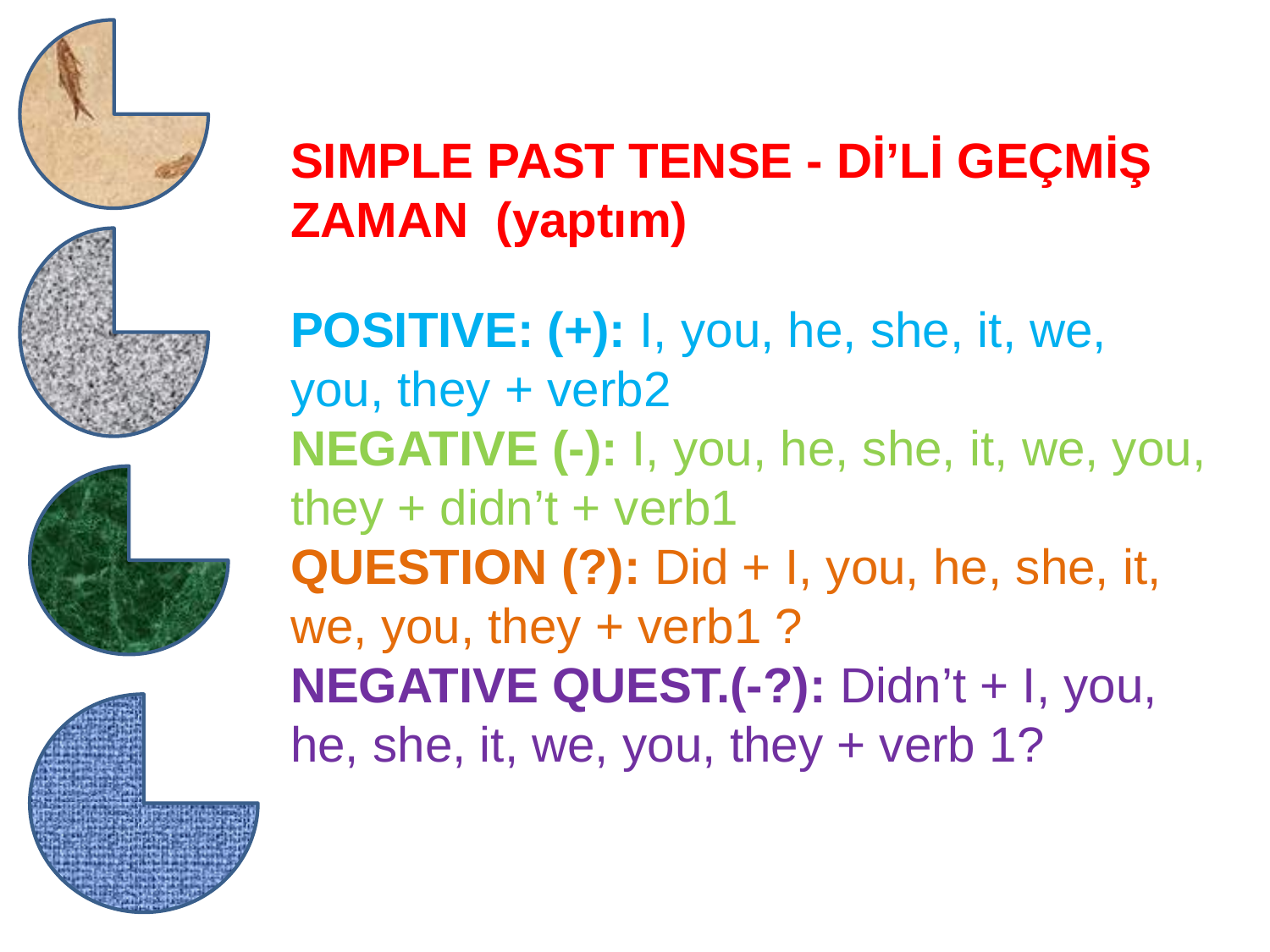

SIMPLE PAST TENSE - Dİ’Lİ GEÇMİŞ ZAMAN  (yaptım)

POSITIVE: (+): I, you, he, she, it, we, you, they + verb2
NEGATIVE (-): I, you, he, she, it, we, you, they + didn’t + verb1
QUESTION (?): Did + I, you, he, she, it, we, you, they + verb1 ?
NEGATIVE QUEST.(-?): Didn’t + I, you, he, she, it, we, you, they + verb 1?